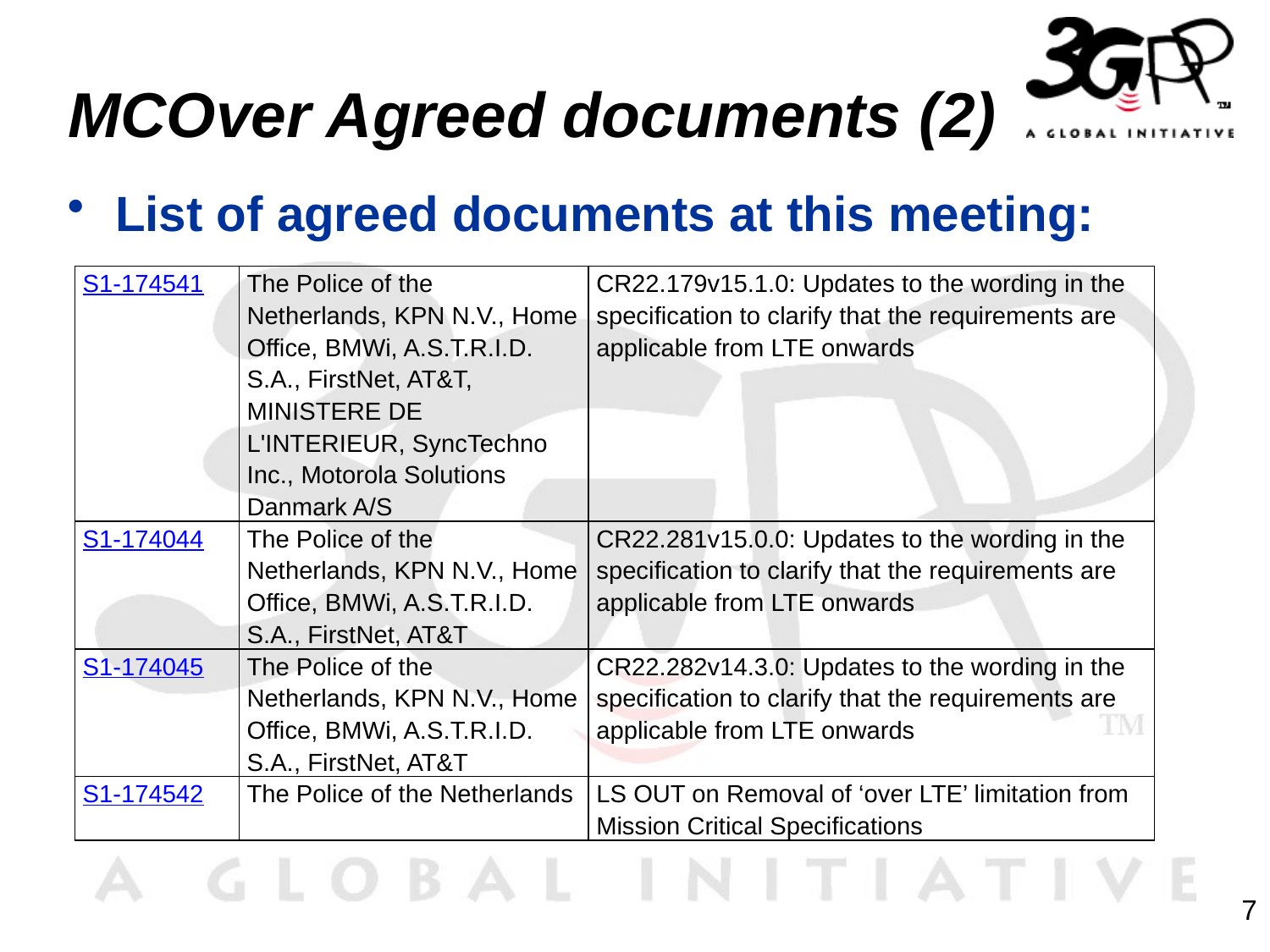

# MCOver Agreed documents (2)
List of agreed documents at this meeting:

| S1-174541 | The Police of the Netherlands, KPN N.V., Home Office, BMWi, A.S.T.R.I.D. S.A., FirstNet, AT&T, MINISTERE DE L'INTERIEUR, SyncTechno Inc., Motorola Solutions Danmark A/S | CR22.179v15.1.0: Updates to the wording in the specification to clarify that the requirements are applicable from LTE onwards |
| --- | --- | --- |
| S1-174044 | The Police of the Netherlands, KPN N.V., Home Office, BMWi, A.S.T.R.I.D. S.A., FirstNet, AT&T | CR22.281v15.0.0: Updates to the wording in the specification to clarify that the requirements are applicable from LTE onwards |
| S1-174045 | The Police of the Netherlands, KPN N.V., Home Office, BMWi, A.S.T.R.I.D. S.A., FirstNet, AT&T | CR22.282v14.3.0: Updates to the wording in the specification to clarify that the requirements are applicable from LTE onwards |
| S1-174542 | The Police of the Netherlands | LS OUT on Removal of ‘over LTE’ limitation from Mission Critical Specifications |
7